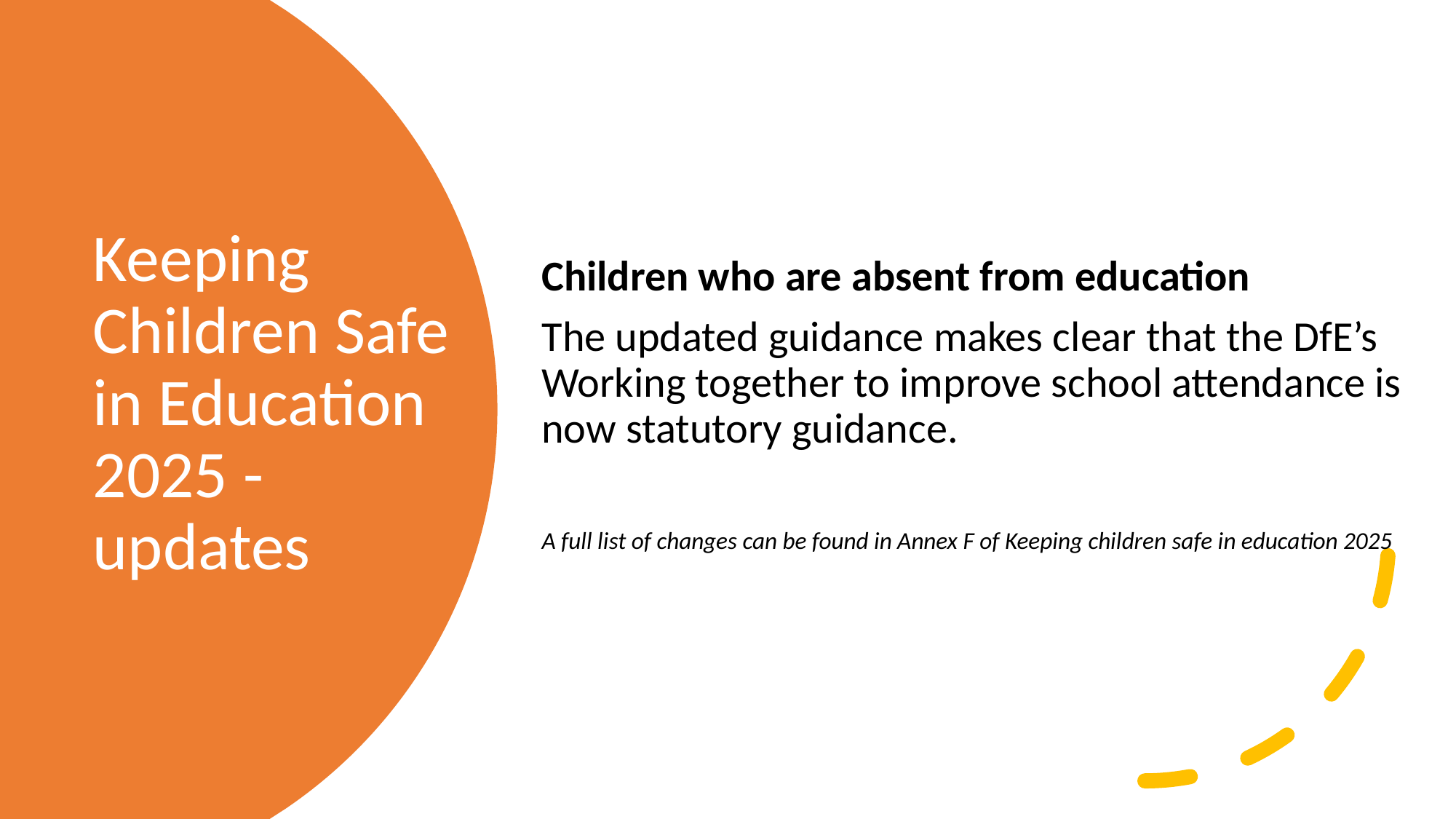

Children who are absent from education
The updated guidance makes clear that the DfE’s Working together to improve school attendance is now statutory guidance.

A full list of changes can be found in Annex F of Keeping children safe in education 2025
# Keeping Children Safe in Education 2025 - updates